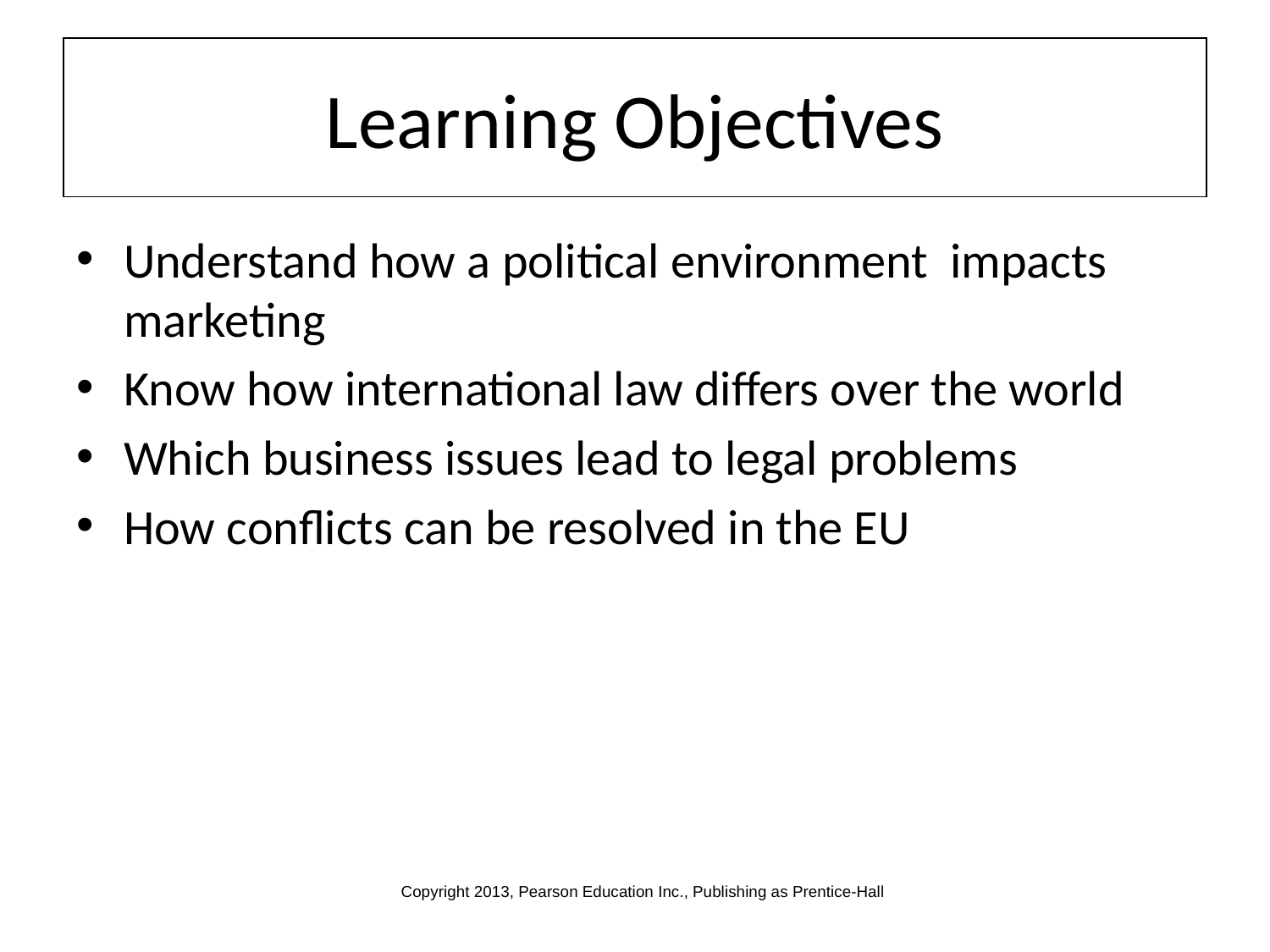

# Learning Objectives
Understand how a political environment  impacts marketing
Know how international law differs over the world
Which business issues lead to legal problems
How conflicts can be resolved in the EU

Copyright 2013, Pearson Education Inc., Publishing as Prentice-Hall